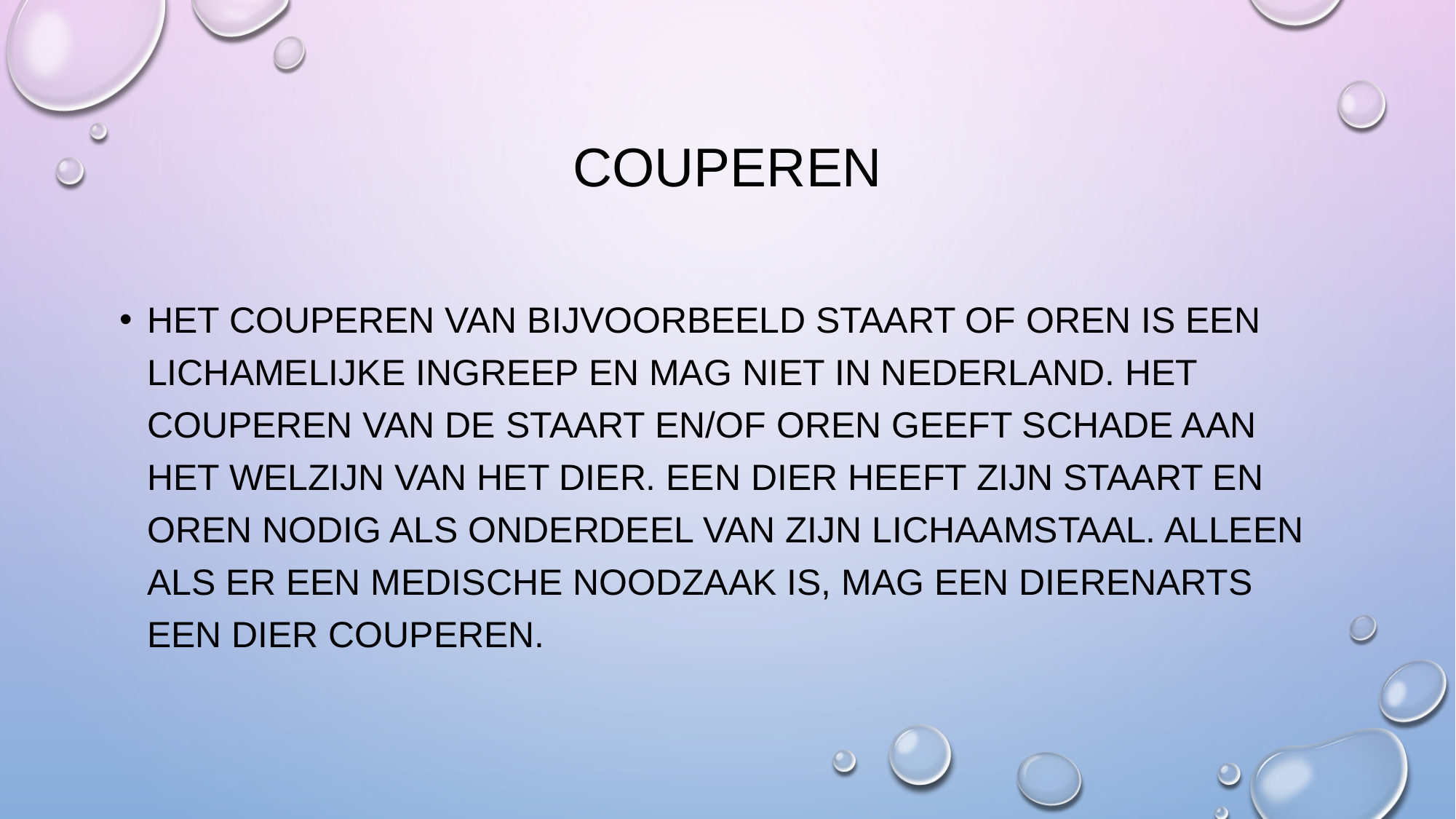

# couperen
Het couperen van bijvoorbeeld staart of oren is een lichamelijke ingreep en mag niet in Nederland. Het couperen van de staart en/of oren geeft schade aan het welzijn van het dier. Een dier heeft zijn staart en oren nodig als onderdeel van zijn lichaamstaal. Alleen als er een medische noodzaak is, mag een dierenarts een dier couperen.